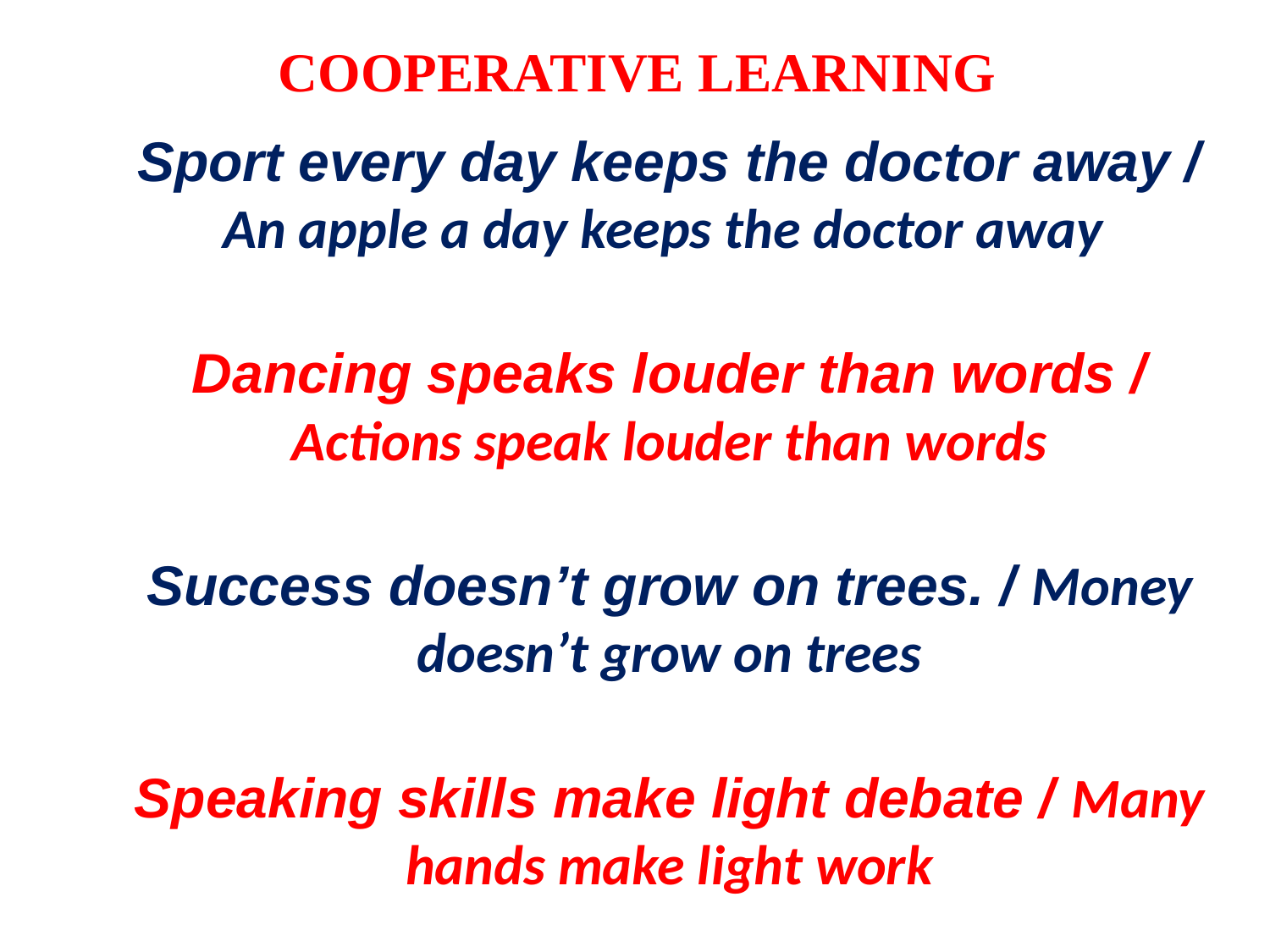

# COOPERATIVE LEARNING
Sport every day keeps the doctor away / An apple a day keeps the doctor away
Dancing speaks louder than words / Actions speak louder than words
Success doesn’t grow on trees. / Money doesn’t grow on trees
Speaking skills make light debate / Many hands make light work